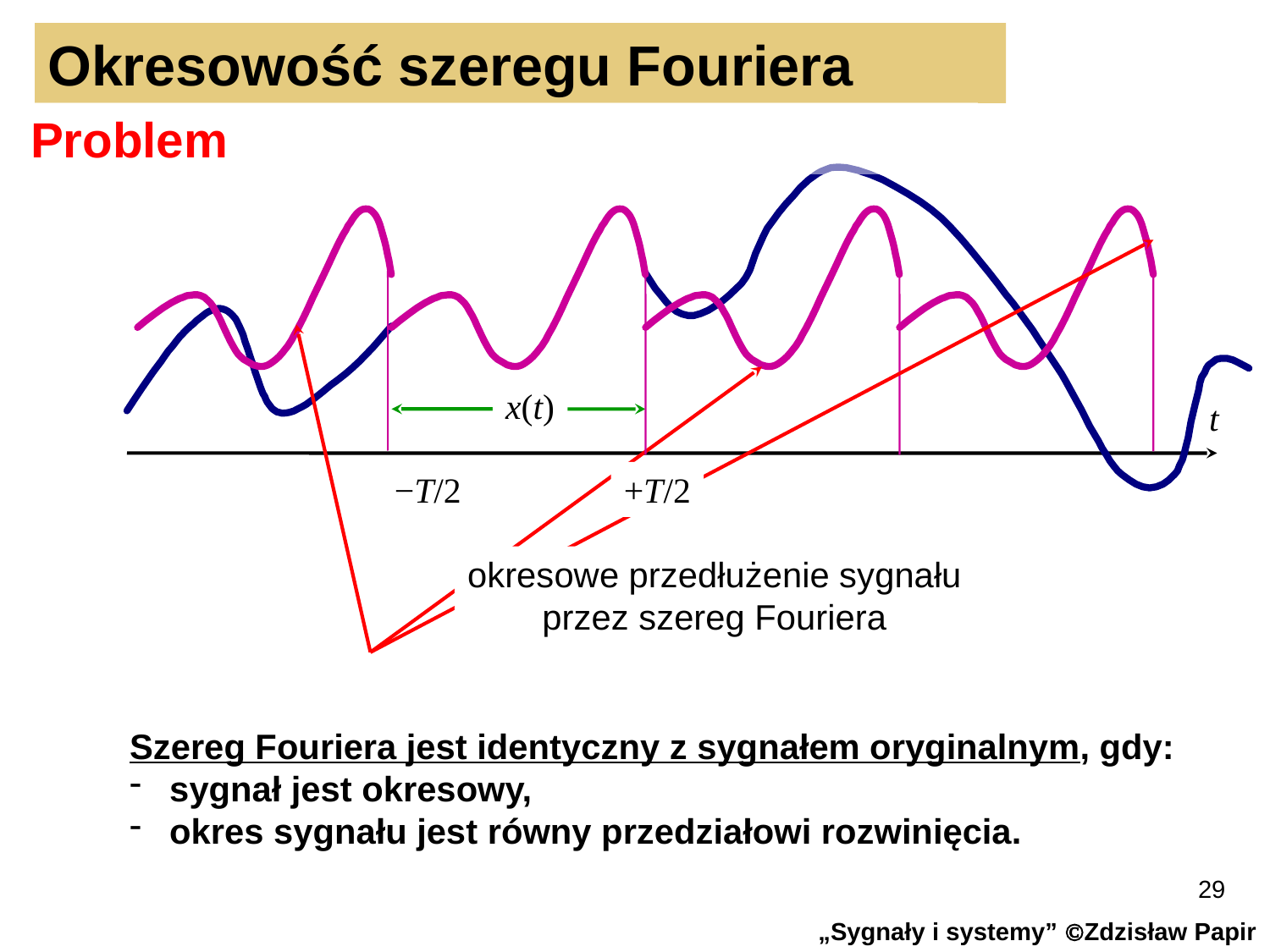

Okresowość szeregu Fouriera
Problem

x(t)
t

−T/2
+T/2
okresowe przedłużenie sygnału
przez szereg Fouriera
Szereg Fouriera jest identyczny z sygnałem oryginalnym, gdy:
 sygnał jest okresowy,
 okres sygnału jest równy przedziałowi rozwinięcia.
29
„Sygnały i systemy” ©Zdzisław Papir